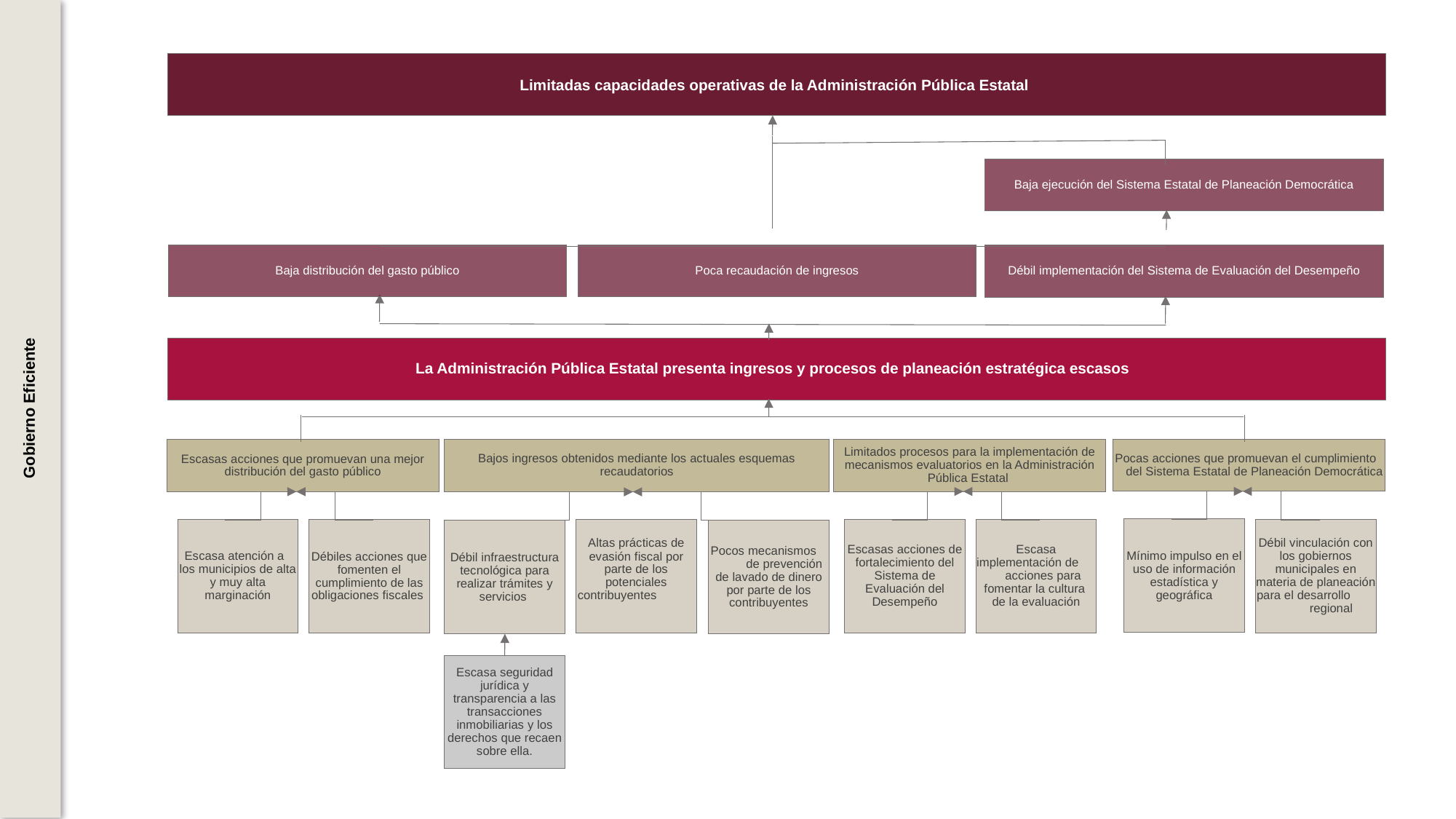

Limitadas capacidades operativas de la Administración Pública Estatal
Baja ejecución del Sistema Estatal de Planeación Democrática
Poca recaudación de ingresos
Baja distribución del gasto público
Débil implementación del Sistema de Evaluación del Desempeño
La Administración Pública Estatal presenta ingresos y procesos de planeación estratégica escasos
Gobierno Eficiente
Pocas acciones que promuevan el cumplimiento      del Sistema Estatal de Planeación Democrática
Limitados procesos para la implementación de mecanismos evaluatorios en la Administración Pública Estatal
Bajos ingresos obtenidos mediante los actuales esquemas recaudatorios
Escasas acciones que promuevan una mejor distribución del gasto público
Mínimo impulso en el uso de información estadística y geográfica
Escasas acciones de fortalecimiento del Sistema de Evaluación del Desempeño
Débil vinculación con los gobiernos municipales en materia de planeación para el desarrollo                 regional
Escasa atención a   los municipios de alta y muy alta marginación
Escasa implementación de          acciones para fomentar la cultura  de la evaluación
Altas prácticas de evasión fiscal por parte de los potenciales contribuyentes
Débiles acciones que fomenten el cumplimiento de las obligaciones fiscales
Débil infraestructura tecnológica para realizar trámites y servicios
Pocos mecanismos             de prevención de lavado de dinero por parte de los contribuyentes
Escasa seguridad jurídica y transparencia a las transacciones inmobiliarias y los derechos que recaen sobre ella.